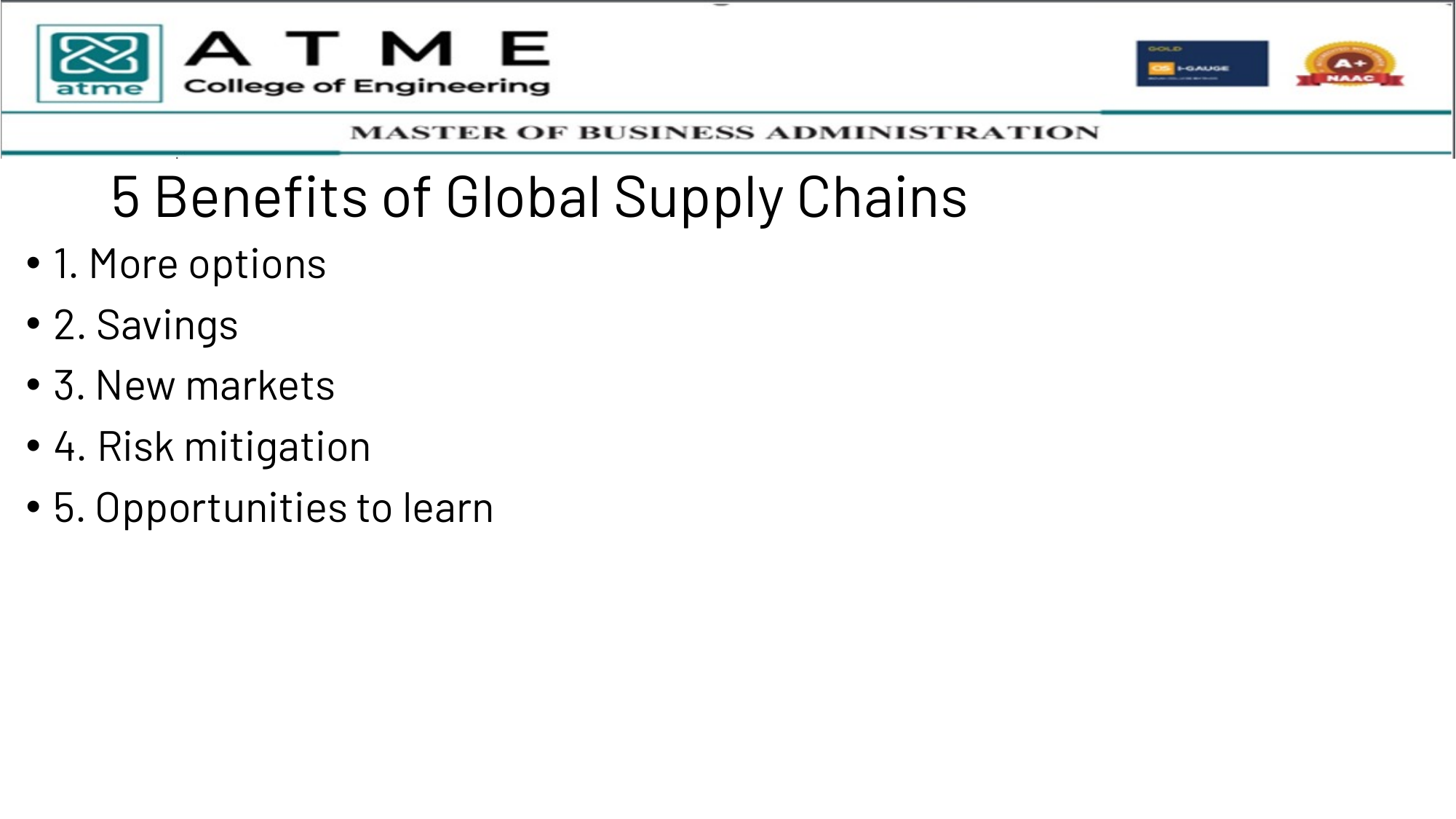

# 5 Benefits of Global Supply Chains
1. More options
2. Savings
3. New markets
4. Risk mitigation
5. Opportunities to learn